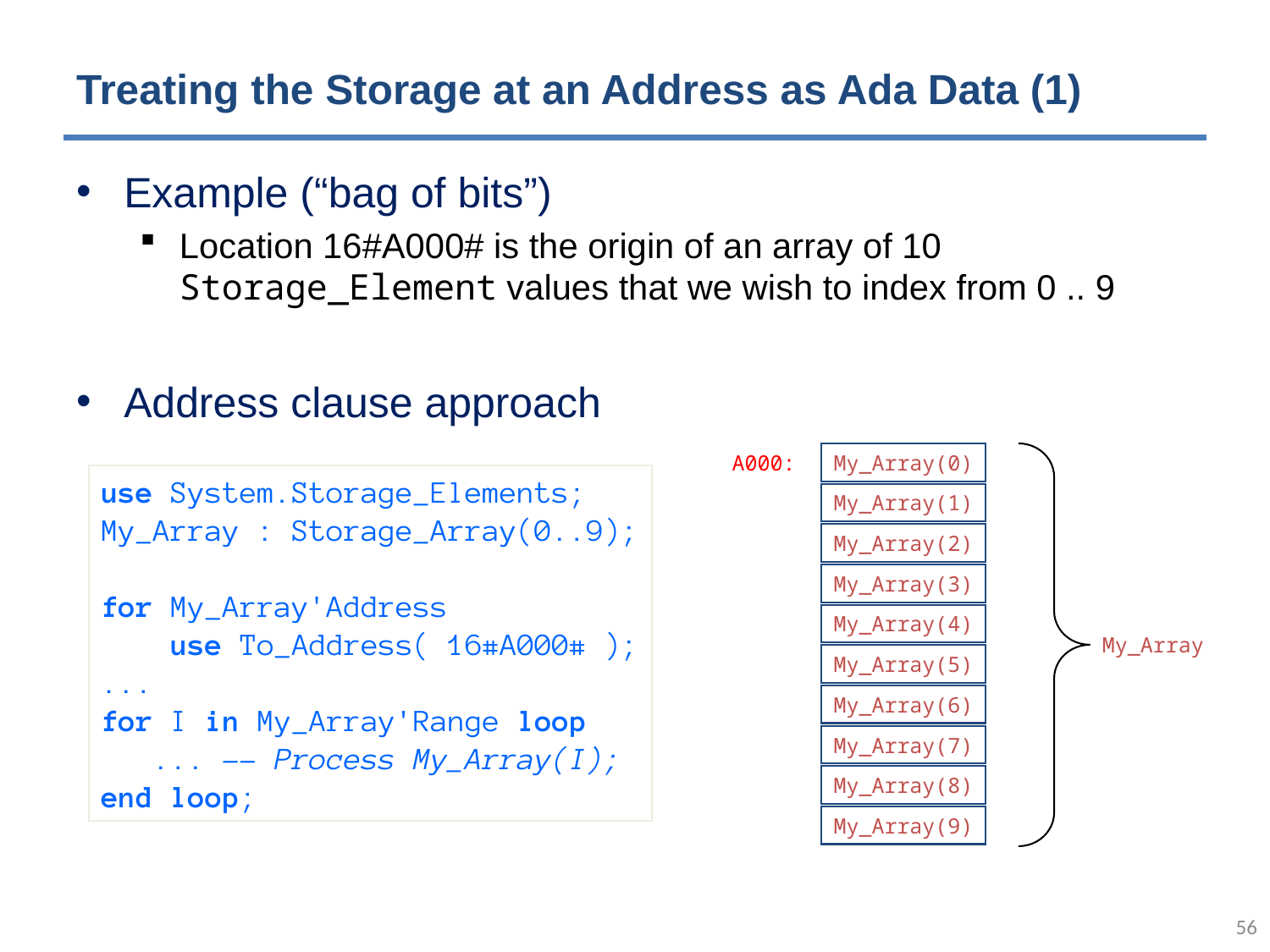

# Treating the Storage at an Address as Ada Data (1)
Example (“bag of bits”)
Location 16#A000# is the origin of an array of 10 Storage_Element values that we wish to index from 0 .. 9

Address clause approach

A000:
My_Array(0)
My_Array(1)
My_Array(2)
My_Array(3)
My_Array(4)
My_Array(5)
My_Array(6)
My_Array(7)
My_Array(8)
My_Array(9)

My_Array
use System.Storage_Elements;
My_Array : Storage_Array(0..9);

for My_Array'Address
    use To_Address( 16#A000# );
...
for I in My_Array'Range loop
   ... -- Process My_Array(I);
end loop;
56